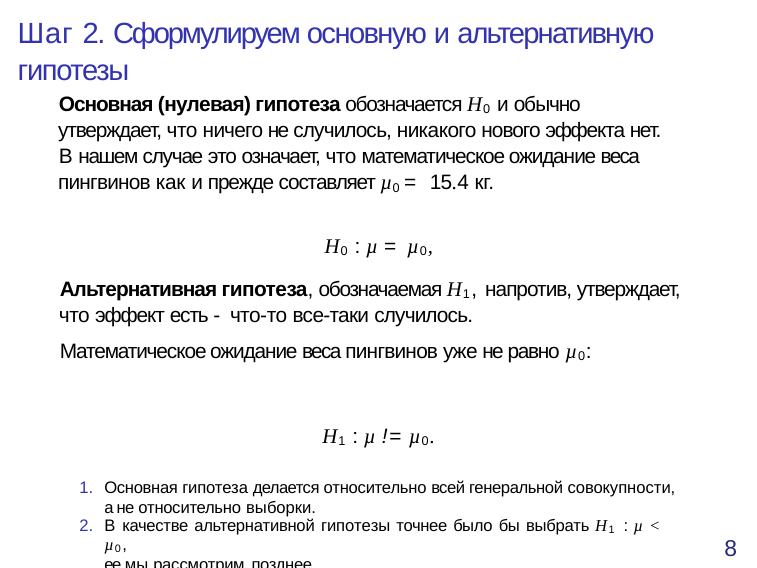

# Шаг 2. Сформулируем основную и альтернативную  гипотезы
Основная (нулевая) гипотеза обозначается H0 и обычно  утверждает, что ничего не случилось, никакого нового эффекта нет.
В нашем случае это означает, что математическое ожидание веса  пингвинов как и прежде составляет µ0 = 15.4 кг.

H0 : µ = µ0,
Альтернативная гипотеза, обозначаемая H1, напротив, утверждает,  что эффект есть -что-то все-таки случилось.
Математическое ожидание веса пингвинов уже не равно µ0:
H1 : µ != µ0.
Основная гипотеза делается относительно всей генеральной совокупности,  а не относительно выборки.
В качестве альтернативной гипотезы точнее было бы выбрать H1 : µ < µ0,
ее мы рассмотрим позднее.
8